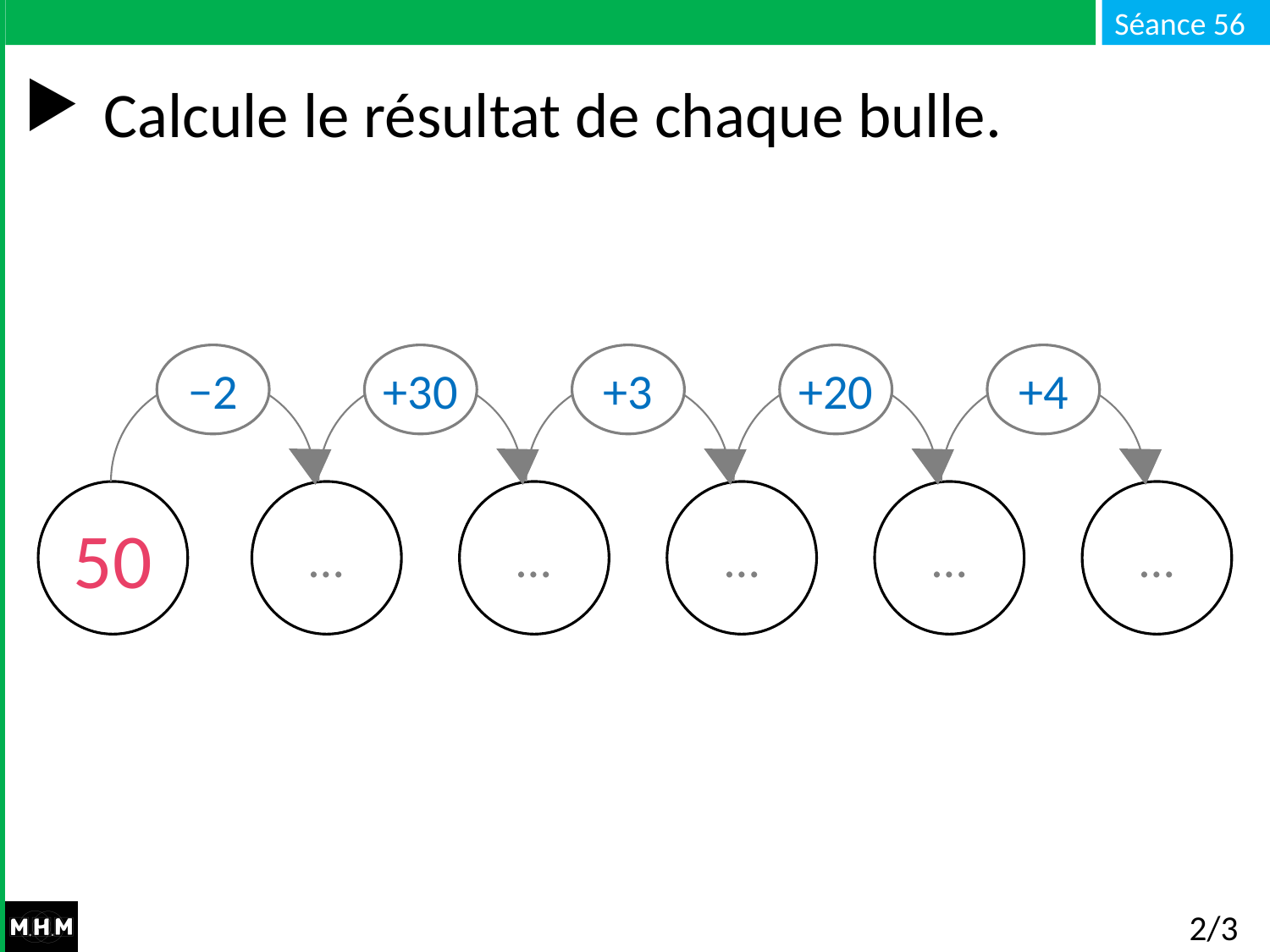

# Calcule le résultat de chaque bulle.
−2
+30
+3
+20
+4

50
…
…
…
…
…
2/3